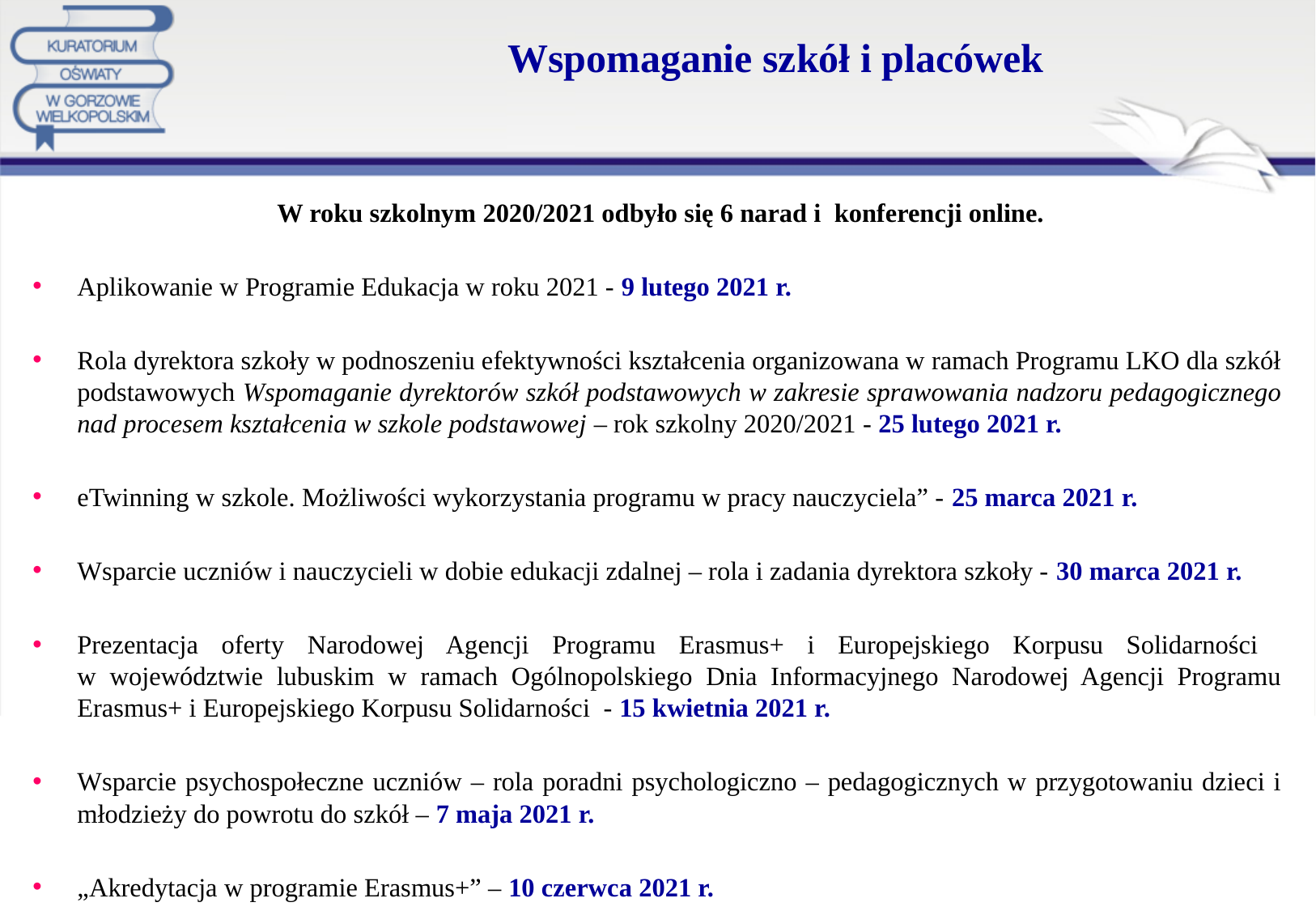

# Wspomaganie szkół i placówek
 W roku szkolnym 2020/2021 odbyło się 6 narad i  konferencji online.

Aplikowanie w Programie Edukacja w roku 2021 - 9 lutego 2021 r.

Rola dyrektora szkoły w podnoszeniu efektywności kształcenia organizowana w ramach Programu LKO dla szkół podstawowych Wspomaganie dyrektorów szkół podstawowych w zakresie sprawowania nadzoru pedagogicznego nad procesem kształcenia w szkole podstawowej – rok szkolny 2020/2021 - 25 lutego 2021 r.

eTwinning w szkole. Możliwości wykorzystania programu w pracy nauczyciela” - 25 marca 2021 r.

Wsparcie uczniów i nauczycieli w dobie edukacji zdalnej – rola i zadania dyrektora szkoły - 30 marca 2021 r.

Prezentacja oferty Narodowej Agencji Programu Erasmus+ i Europejskiego Korpusu Solidarności
w województwie lubuskim w ramach Ogólnopolskiego Dnia Informacyjnego Narodowej Agencji Programu Erasmus+ i Europejskiego Korpusu Solidarności  - 15 kwietnia 2021 r.

Wsparcie psychospołeczne uczniów – rola poradni psychologiczno – pedagogicznych w przygotowaniu dzieci i młodzieży do powrotu do szkół – 7 maja 2021 r.

„Akredytacja w programie Erasmus+” – 10 czerwca 2021 r.